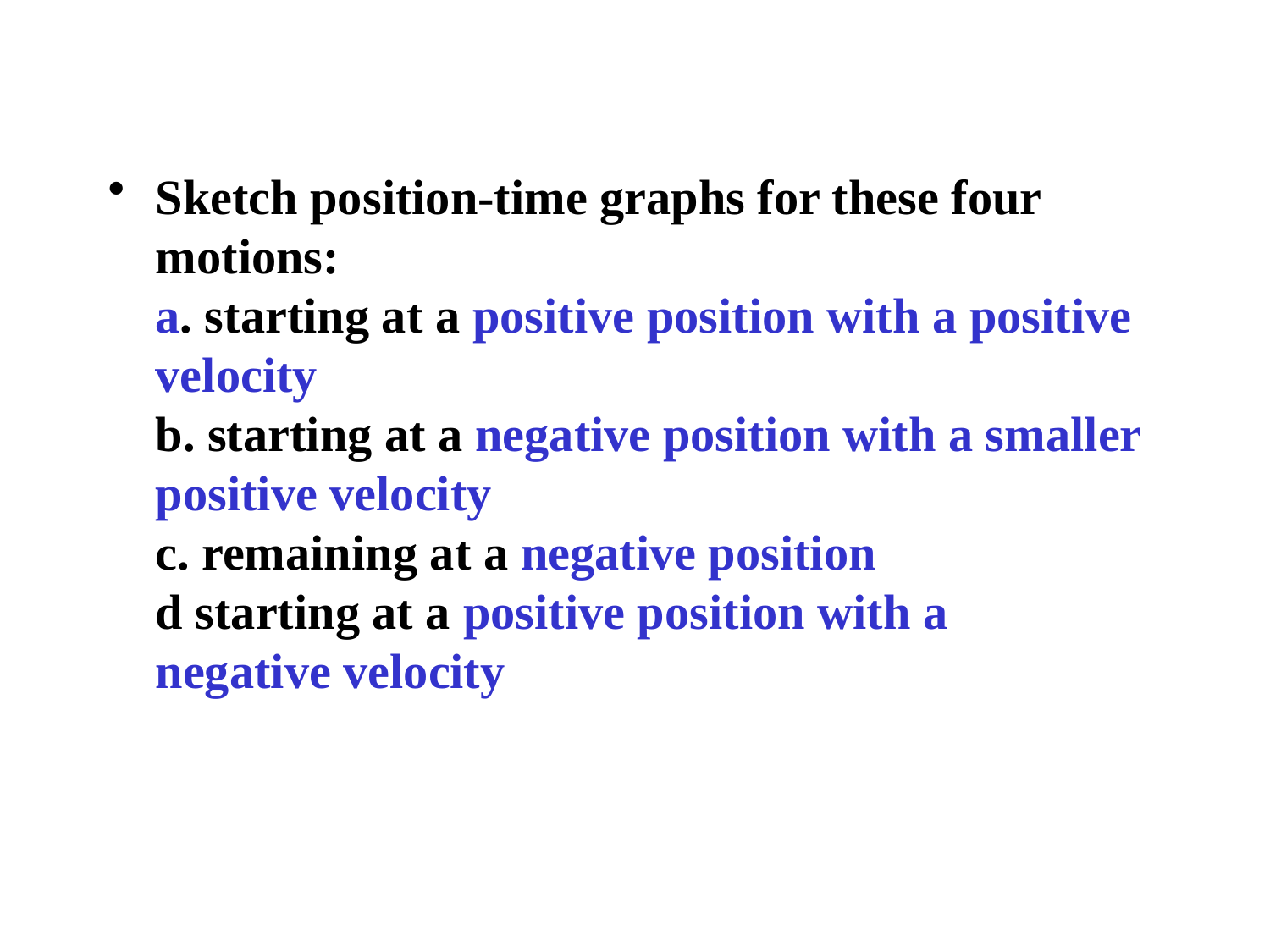

#
Sketch position-time graphs for these four motions:
a. starting at a positive position with a positive
velocity
b. starting at a negative position with a smaller
positive velocity
c. remaining at a negative position
d starting at a positive position with a
negative velocity